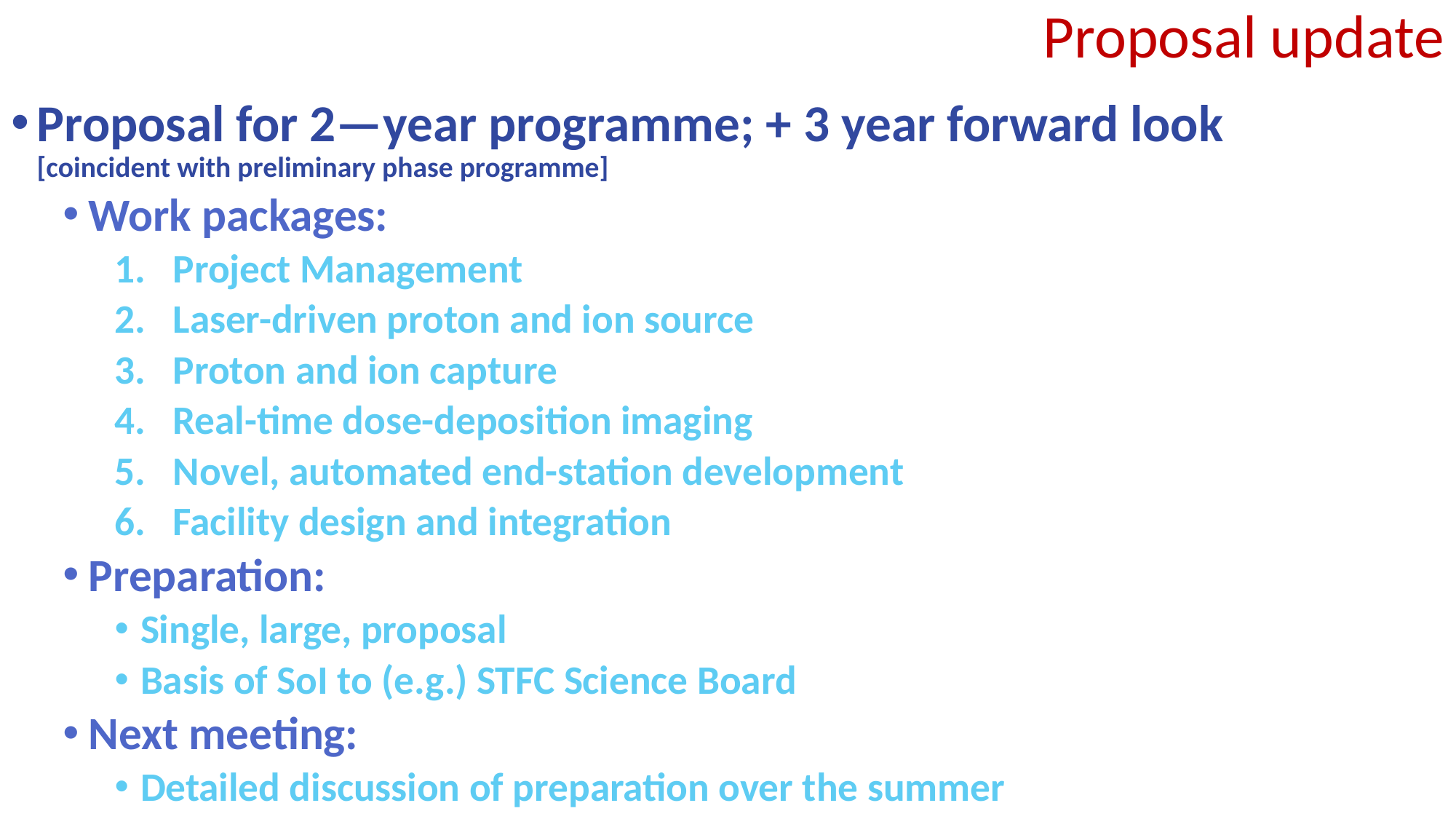

# Proposal update
Proposal for 2—year programme; + 3 year forward look
[coincident with preliminary phase programme]
Work packages:
Project Management
Laser-driven proton and ion source
Proton and ion capture
Real-time dose-deposition imaging
Novel, automated end-station development
Facility design and integration
Preparation:
Single, large, proposal
Basis of SoI to (e.g.) STFC Science Board
Next meeting:
Detailed discussion of preparation over the summer